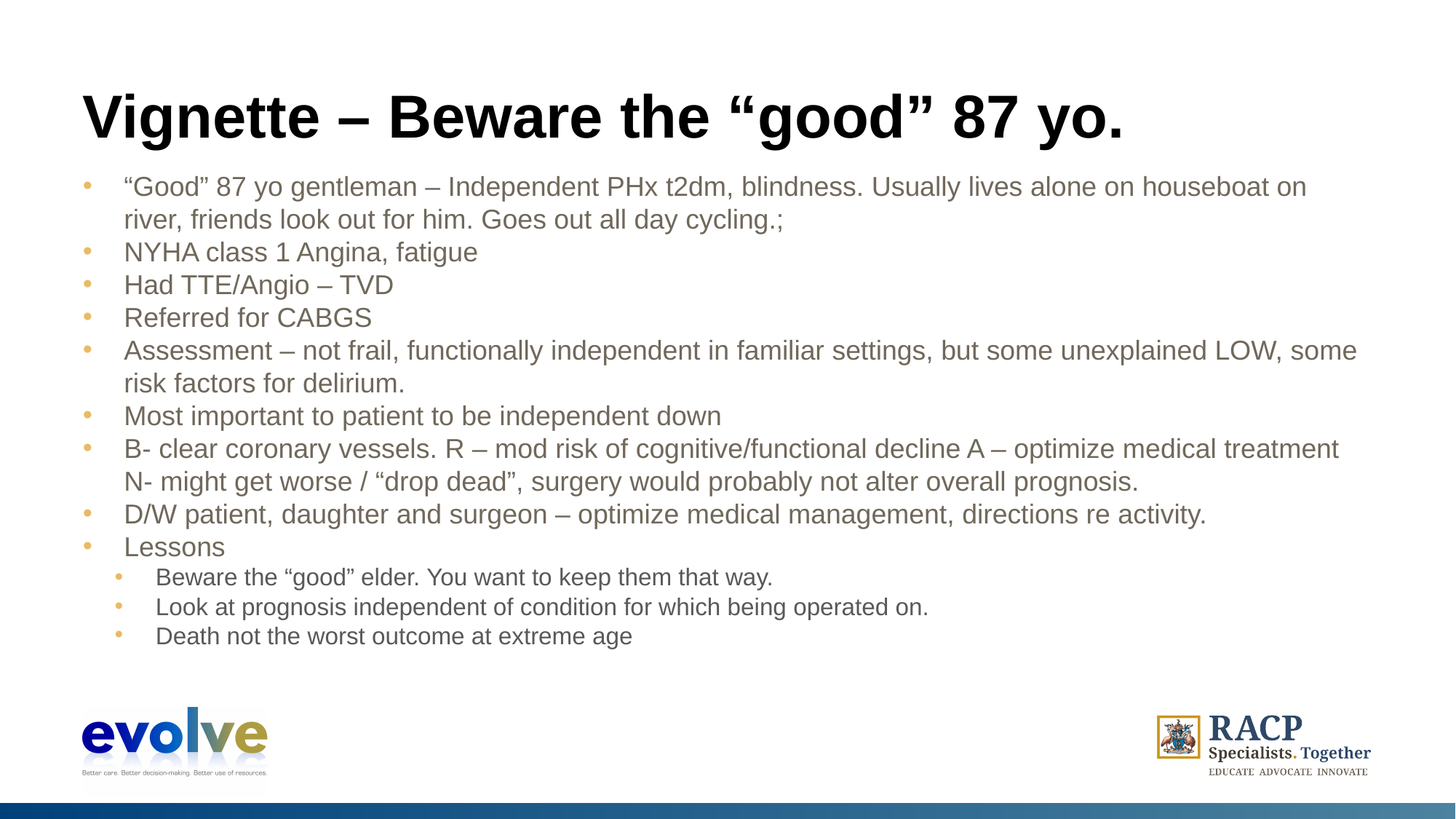

# Vignette – Beware the “good” 87 yo.
“Good” 87 yo gentleman – Independent PHx t2dm, blindness. Usually lives alone on houseboat on river, friends look out for him. Goes out all day cycling.;
NYHA class 1 Angina, fatigue
Had TTE/Angio – TVD
Referred for CABGS
Assessment – not frail, functionally independent in familiar settings, but some unexplained LOW, some risk factors for delirium.
Most important to patient to be independent down
B- clear coronary vessels. R – mod risk of cognitive/functional decline A – optimize medical treatment  N- might get worse / “drop dead”, surgery would probably not alter overall prognosis.
D/W patient, daughter and surgeon – optimize medical management, directions re activity.
Lessons
Beware the “good” elder. You want to keep them that way.
Look at prognosis independent of condition for which being operated on.
Death not the worst outcome at extreme age